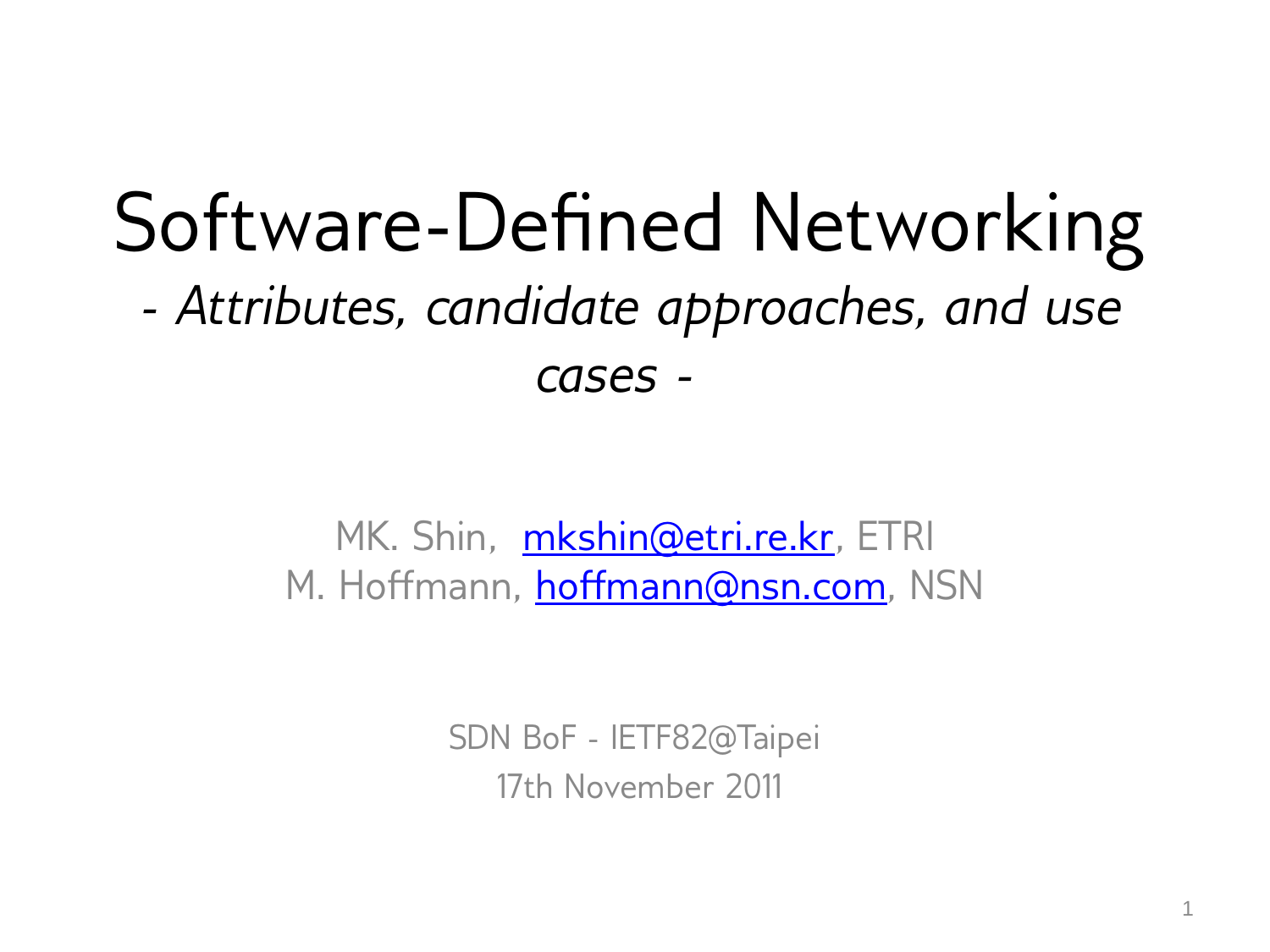

# Software-Defined Networking - Attributes, candidate approaches, and use cases -

MK. Shin,  mkshin@etri.re.kr, ETRI
M. Hoffmann, hoffmann@nsn.com, NSN

SDN BoF - IETF82@Taipei
 17th November 2011
1